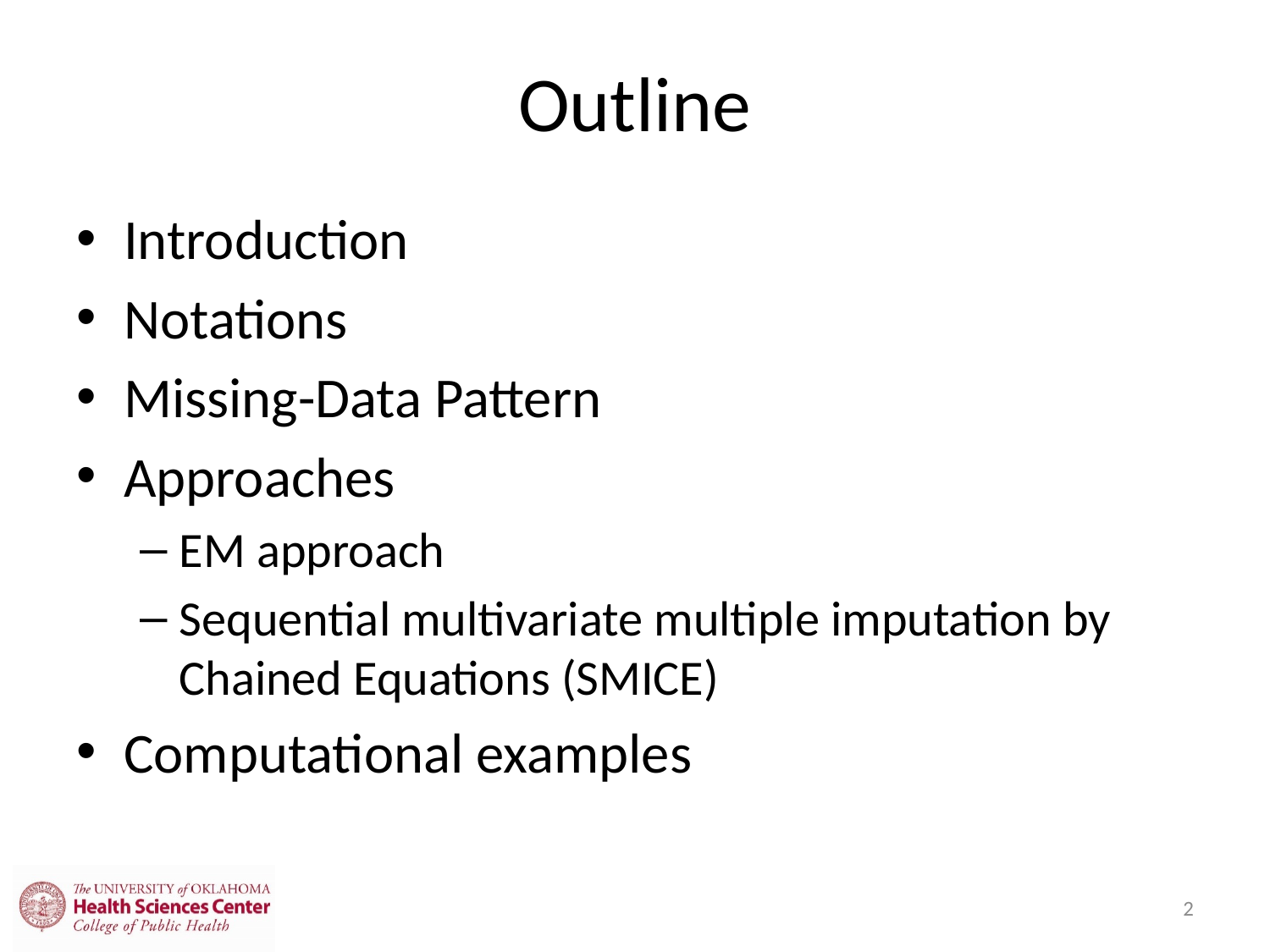

# Outline
Introduction
Notations
Missing-Data Pattern
Approaches
EM approach
Sequential multivariate multiple imputation by Chained Equations (SMICE)
Computational examples

2